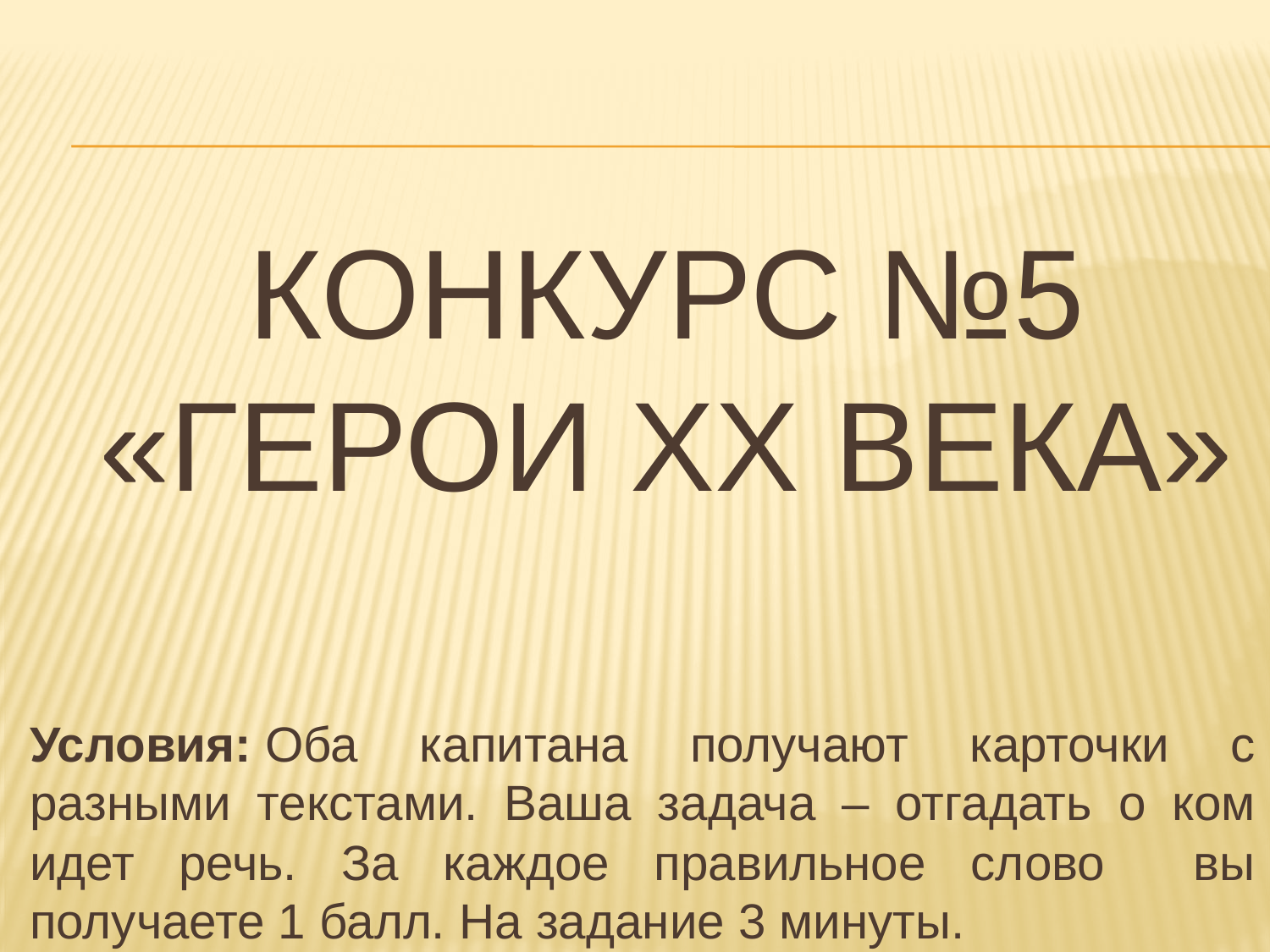

# КОНКУРС №5 «ГЕРОИ ХХ ВЕКА»
Условия: Оба капитана получают карточки с разными текстами. Ваша задача – отгадать о ком идет речь. За каждое правильное слово  вы получаете 1 балл. На задание 3 минуты.